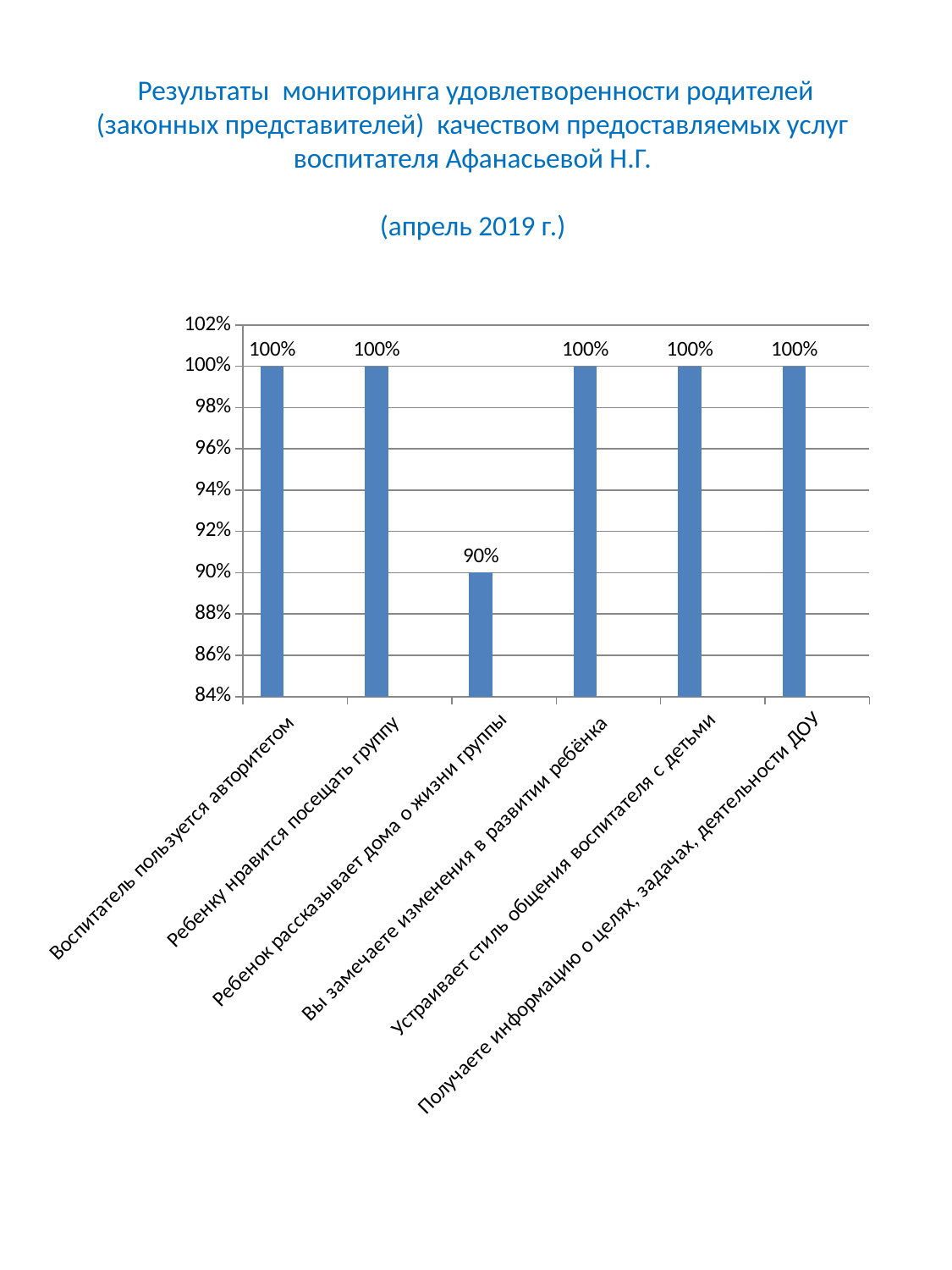

# Результаты  мониторинга удовлетворенности родителей (законных представителей)  качеством предоставляемых услуг воспитателя Афанасьевой Н.Г. (апрель 2019 г.)

### Chart

| Category | Ряд 1 | Столбец1 | Столбец2 |
|---|---|---|---|
| Воспитатель пользуется авторитетом  | 1.0 | None | None |
| Ребенку нравится посещать группу  | 1.0 | None | None |
| Ребенок рассказывает дома о жизни группы | 0.9 | None | None |
| Вы замечаете изменения в развитии ребёнка  | 1.0 | None | None |
| Устраивает стиль общения воспитателя с детьми | 1.0 | None | None |
| Получаете информацию о целях, задачах, деятельности ДОУ | 1.0 | None | None |